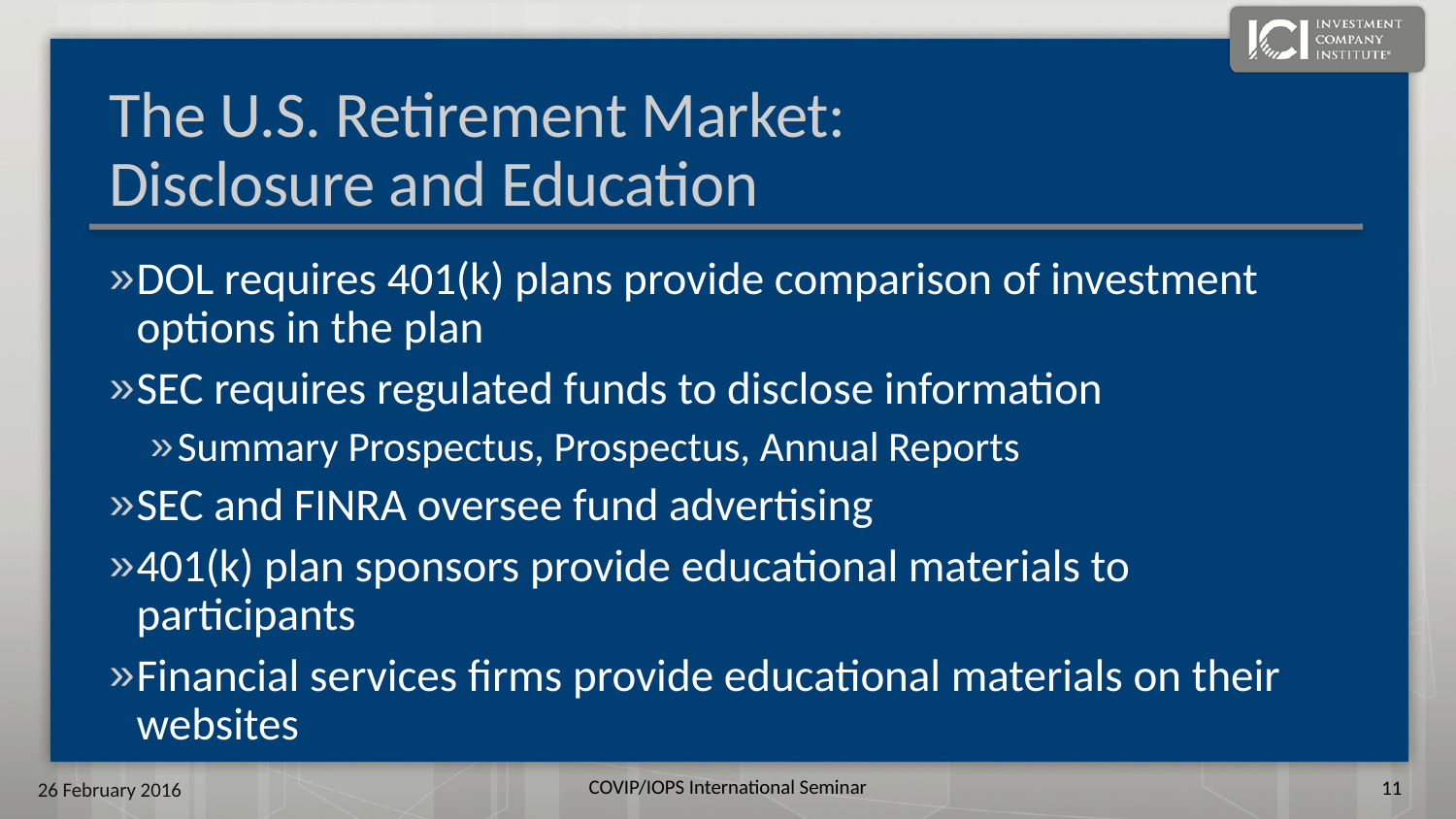

# The U.S. Retirement Market: Disclosure and Education
DOL requires 401(k) plans provide comparison of investment options in the plan
SEC requires regulated funds to disclose information
Summary Prospectus, Prospectus, Annual Reports
SEC and FINRA oversee fund advertising
401(k) plan sponsors provide educational materials to participants
Financial services firms provide educational materials on their websites
11
26 February 2016
COVIP/IOPS International Seminar